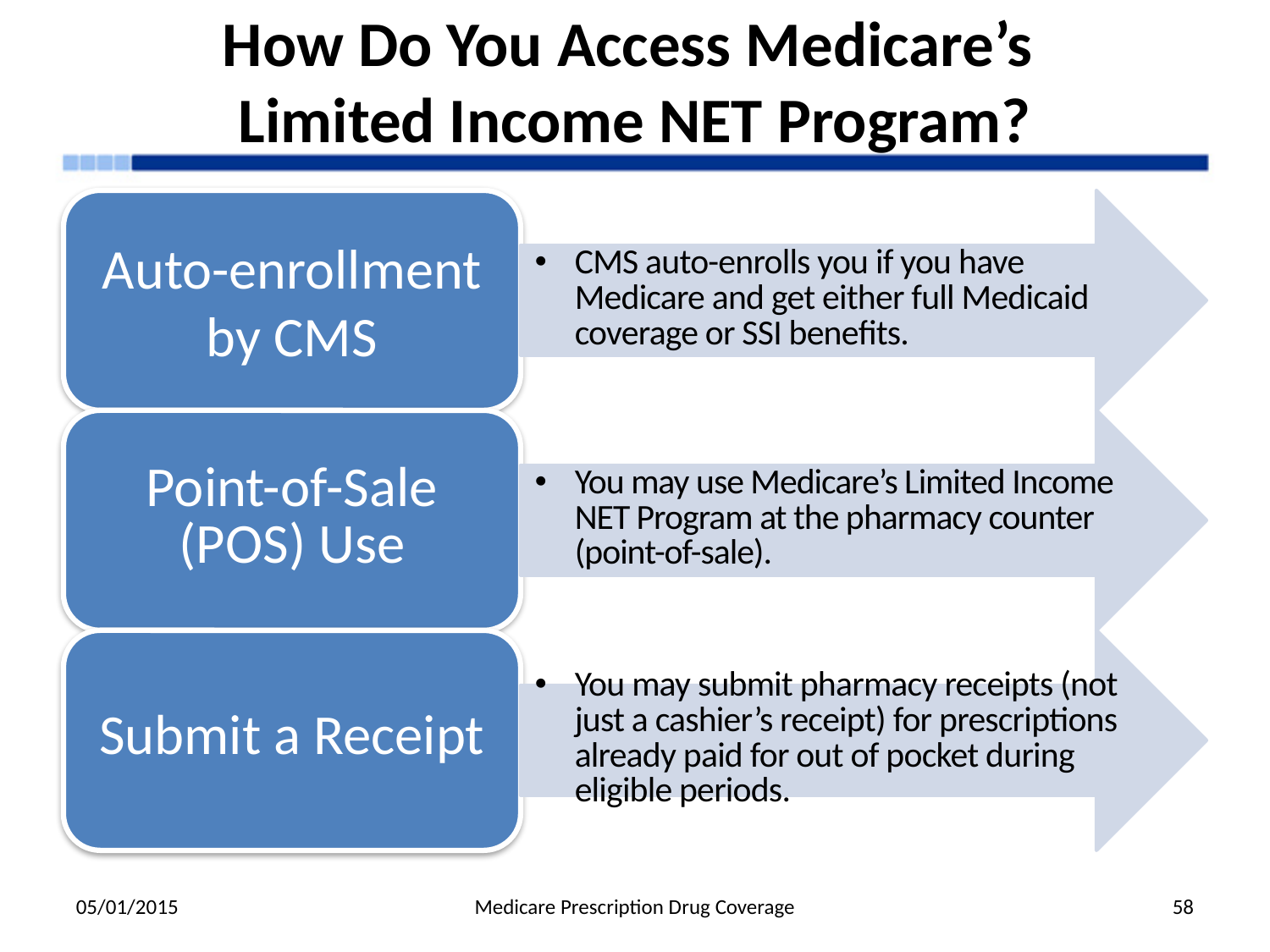

# How Do You Access Medicare’s Limited Income NET Program?
Auto-enrollment by CMS
CMS auto-enrolls you if you have Medicare and get either full Medicaid coverage or SSI benefits.
Point-of-Sale (POS) Use
Submit a Receipt
You may submit pharmacy receipts (not just a cashier’s receipt) for prescriptions already paid for out of pocket during eligible periods.
You may use Medicare’s Limited Income NET Program at the pharmacy counter (point-of-sale).
05/01/2015
Medicare Prescription Drug Coverage
58